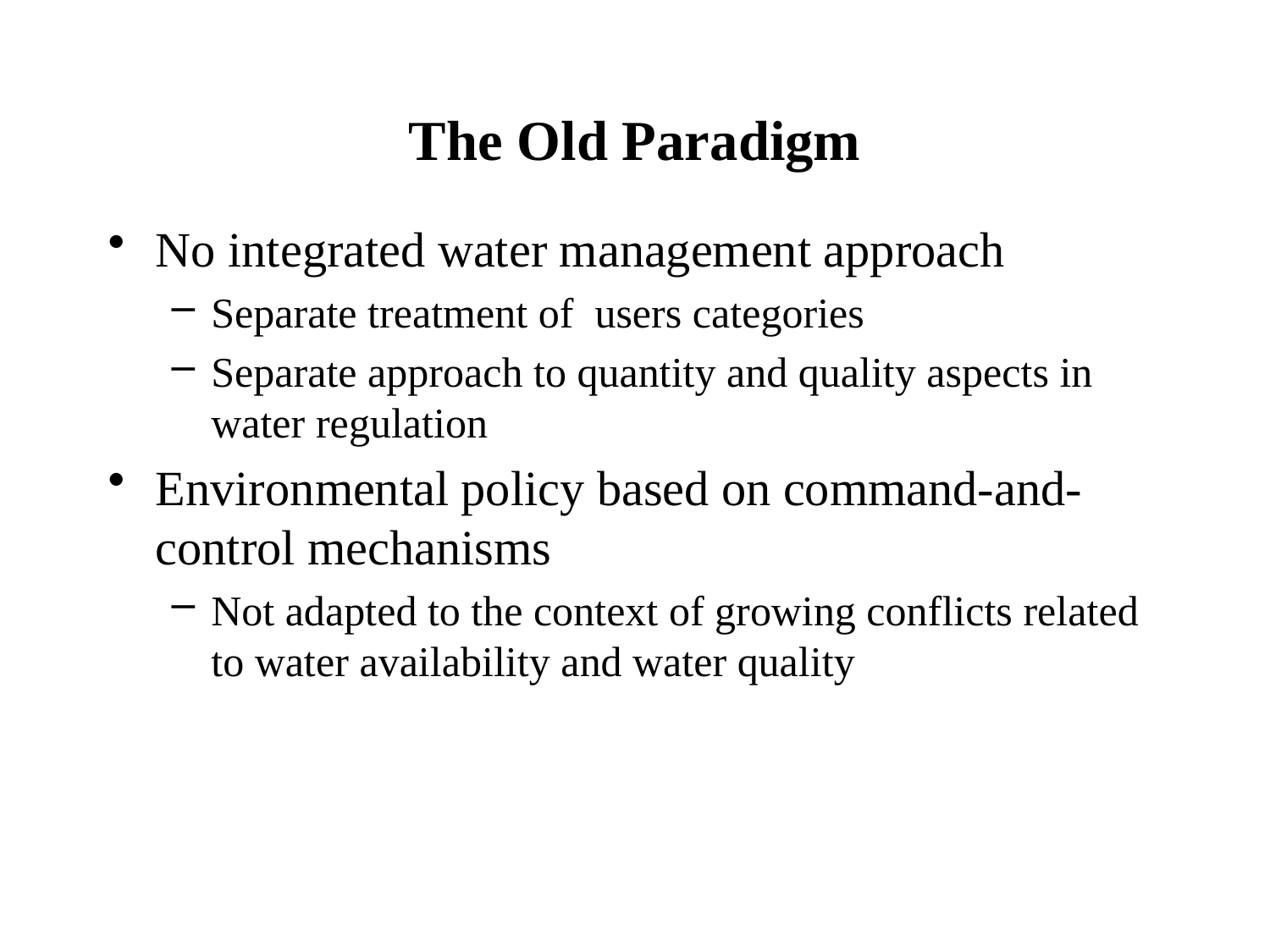

# The Old Paradigm
No integrated water management approach
Separate treatment of  users categories
Separate approach to quantity and quality aspects in water regulation
Environmental policy based on command-and-control mechanisms
Not adapted to the context of growing conflicts related to water availability and water quality